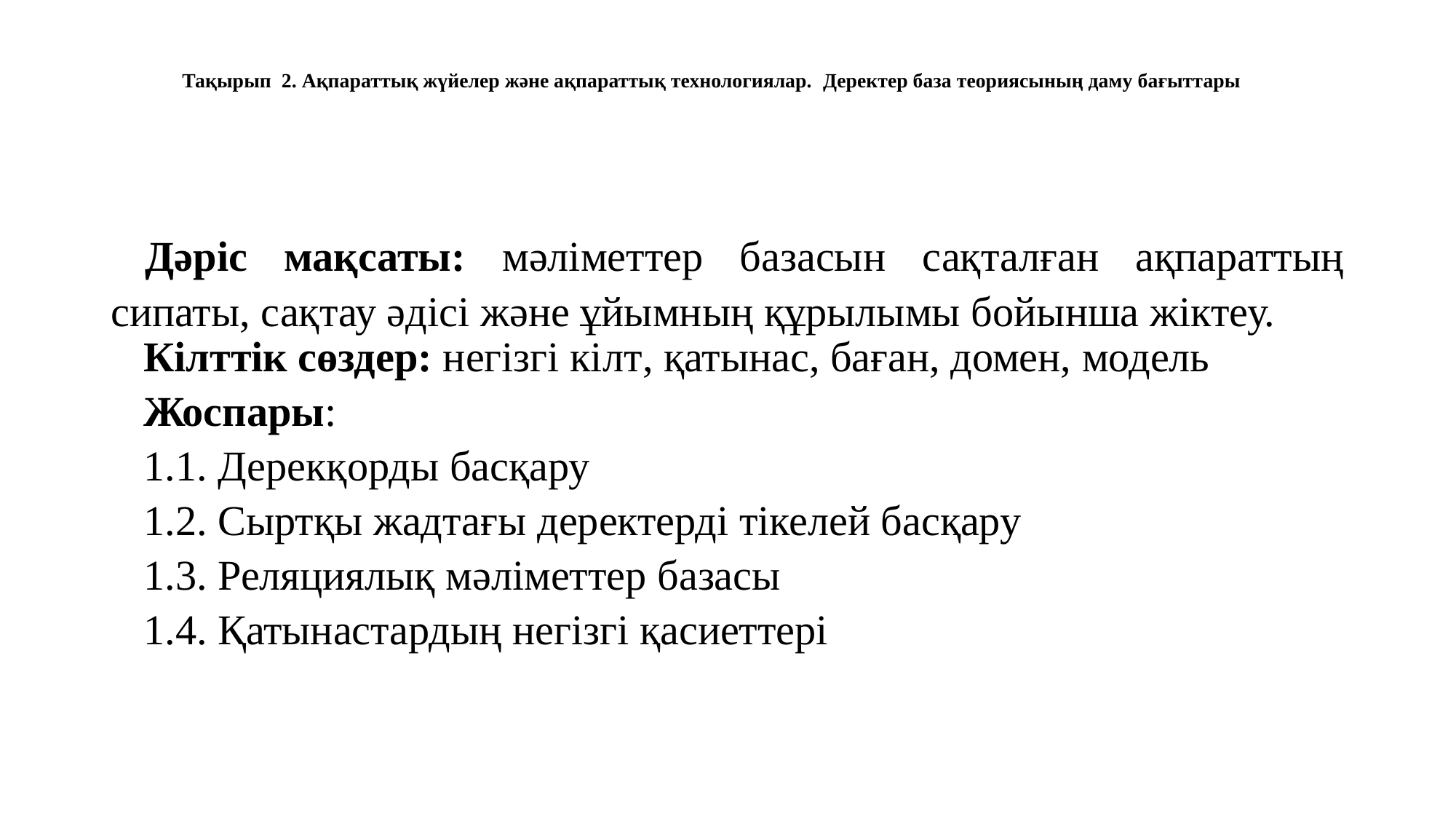

# Тақырып  2. Ақпараттық жүйелер және ақпараттық технологиялар.  Деректер база теориясының даму бағыттары
Дәріс мақсаты: мәліметтер базасын сақталған ақпараттың сипаты, сақтау әдісі және ұйымның құрылымы бойынша жіктеу.
	Кілттік сөздер: негізгі кілт, қатынас, баған, домен, модель
	Жоспары:
	1.1. Дерекқорды басқару
	1.2. Сыртқы жадтағы деректерді тікелей басқару
	1.3. Реляциялық мәліметтер базасы
	1.4. Қатынастардың негізгі қасиеттері